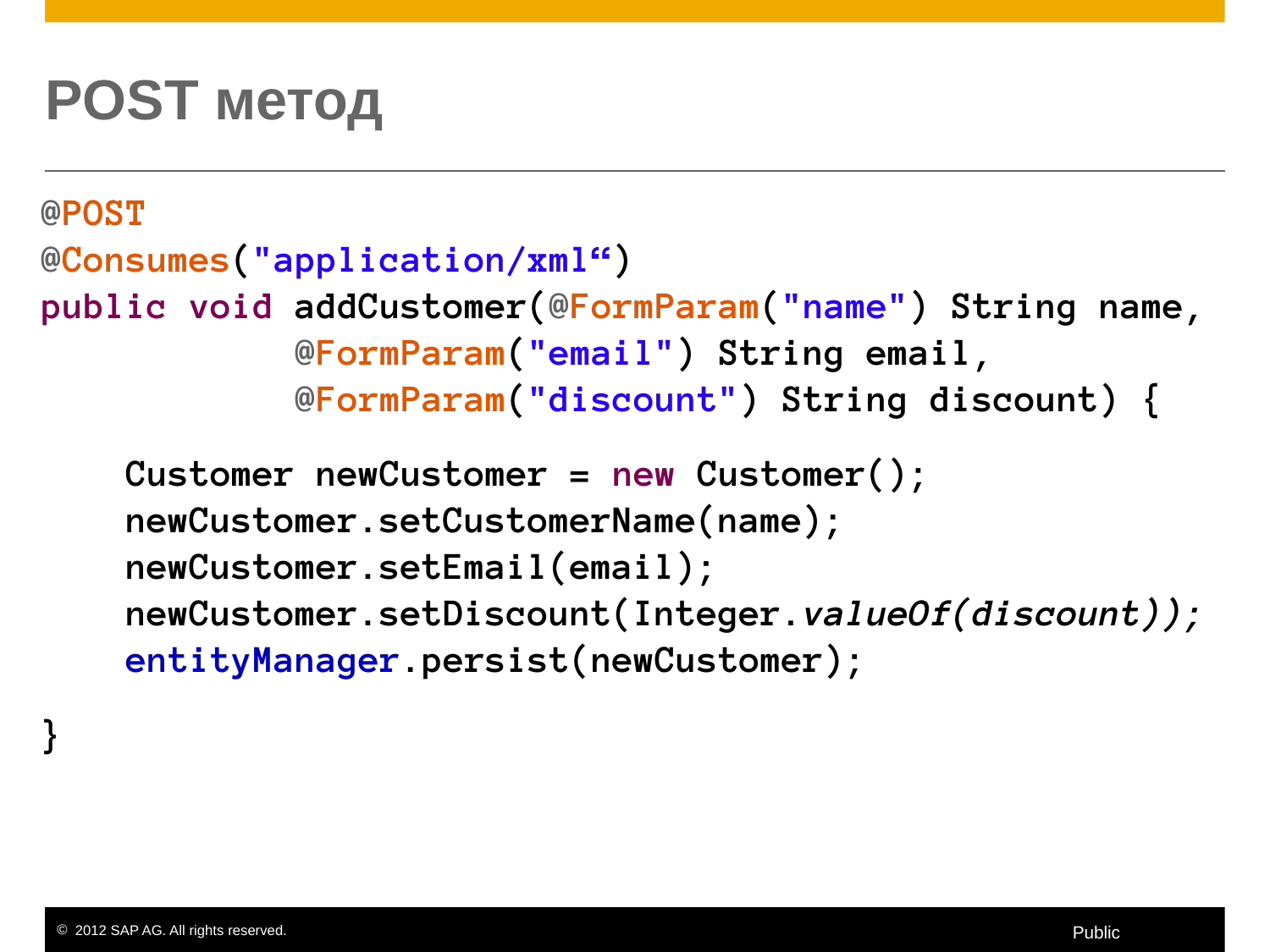

# POST метод
@POST
@Consumes("application/xml“)
public void addCustomer(@FormParam("name") String name,
            @FormParam("email") String email,
            @FormParam("discount") String discount) {
    Customer newCustomer = new Customer();
    newCustomer.setCustomerName(name);
    newCustomer.setEmail(email);
    newCustomer.setDiscount(Integer.valueOf(discount));
    entityManager.persist(newCustomer);
}